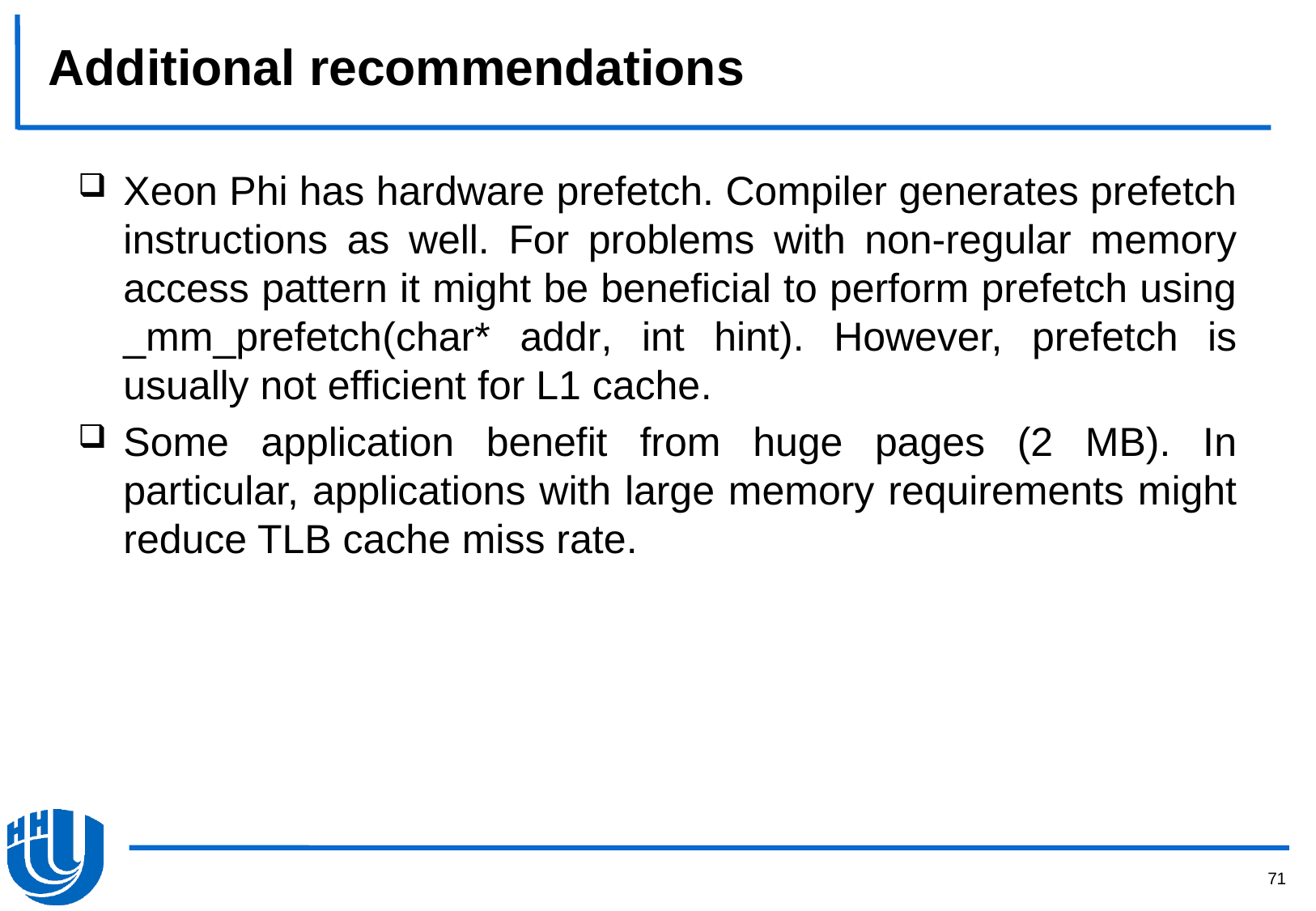

# Additional recommendations
Xeon Phi has hardware prefetch. Compiler generates prefetch instructions as well. For problems with non-regular memory access pattern it might be beneficial to perform prefetch using _mm_prefetch(char* addr, int hint). However, prefetch is usually not efficient for L1 cache.
Some application benefit from huge pages (2 MB). In particular, applications with large memory requirements might reduce TLB cache miss rate.
71